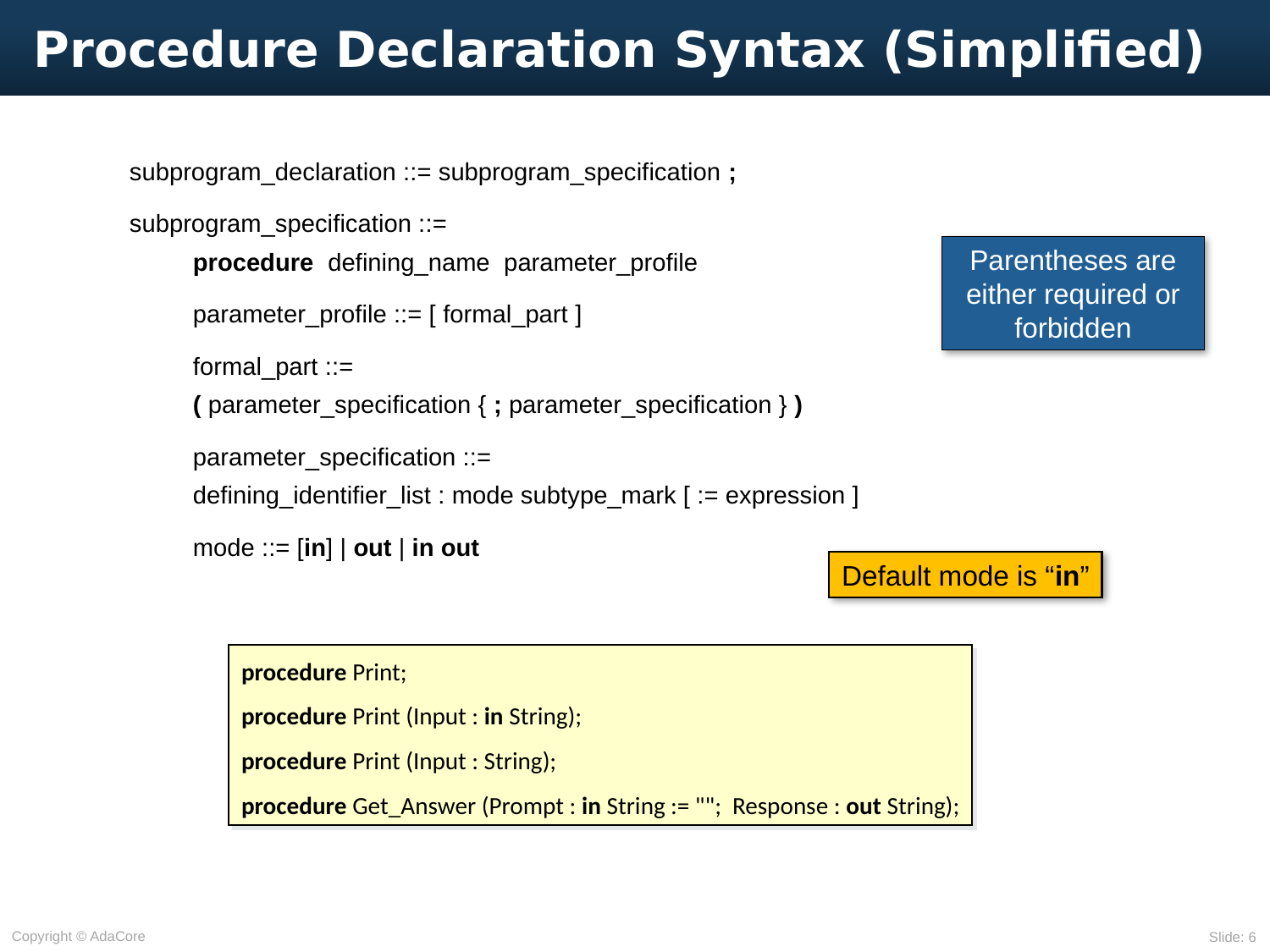

# Procedure Declaration Syntax (Simplified)
subprogram_declaration ::= subprogram_specification ;
subprogram_specification ::=
procedure  defining_name  parameter_profile
parameter_profile ::= [ formal_part ]
formal_part ::=
( parameter_specification { ; parameter_specification } )
parameter_specification ::=
defining_identifier_list : mode subtype_mark [ := expression ]
mode ::= [in] | out | in out
Parentheses are either required or forbidden
Default mode is “in”
procedure Print;
procedure Print (Input : in String);
procedure Print (Input : String);
procedure Get_Answer (Prompt : in String := "";  Response : out String);